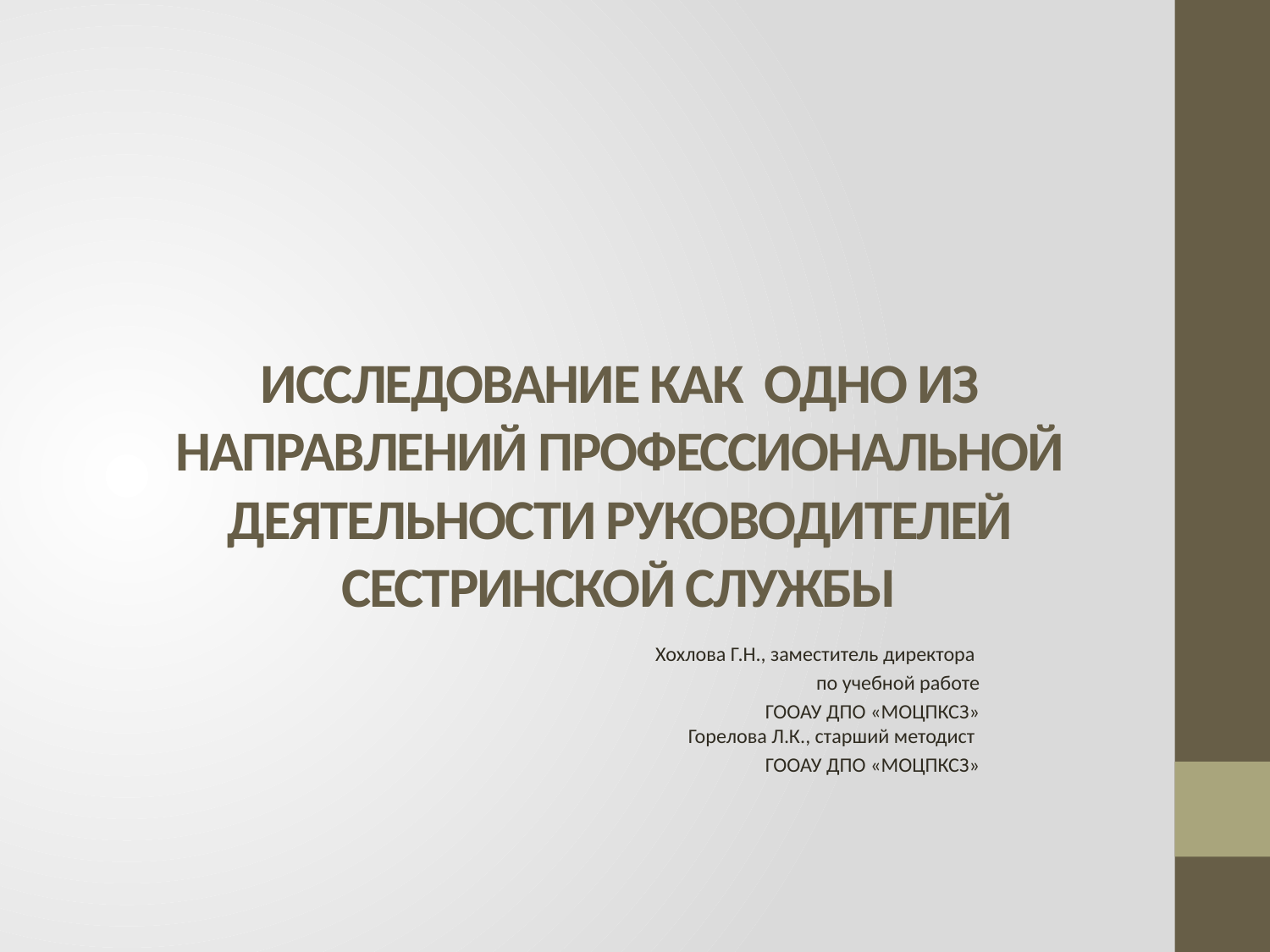

# ИССЛЕДОВАНИЕ КАК  ОДНО ИЗ НАПРАВЛЕНИЙ ПРОФЕССИОНАЛЬНОЙ ДЕЯТЕЛЬНОСТИ РУКОВОДИТЕЛЕЙ СЕСТРИНСКОЙ СЛУЖБЫ
Хохлова Г.Н., заместитель директора
по учебной работе
ГООАУ ДПО «МОЦПКСЗ»
Горелова Л.К., старший методист
ГООАУ ДПО «МОЦПКСЗ»